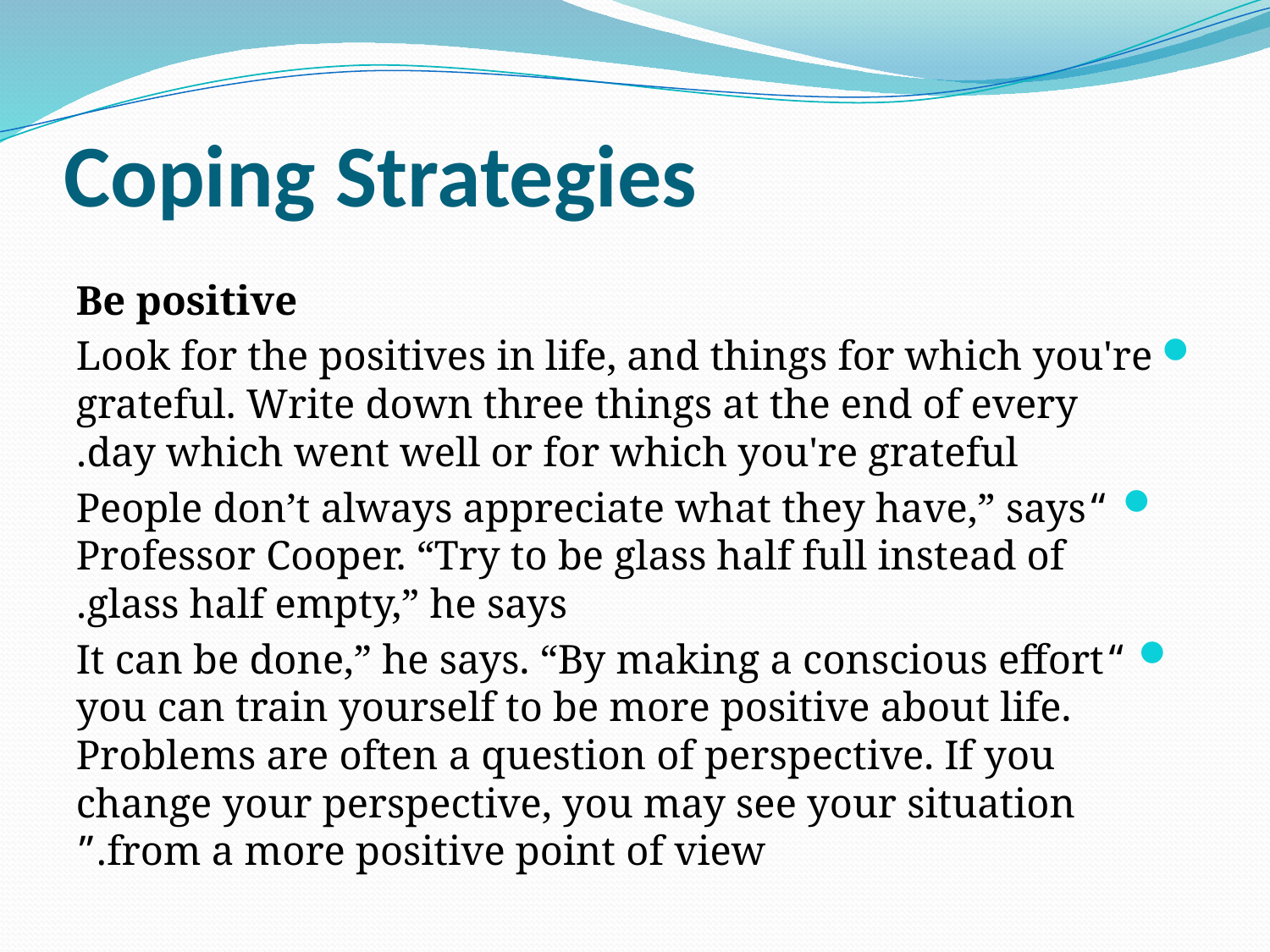

# Coping Strategies
Be positive
Look for the positives in life, and things for which you're grateful. Write down three things at the end of every day which went well or for which you're grateful.
“People don’t always appreciate what they have,” says Professor Cooper. “Try to be glass half full instead of glass half empty,” he says.
“It can be done,” he says. “By making a conscious effort you can train yourself to be more positive about life. Problems are often a question of perspective. If you change your perspective, you may see your situation from a more positive point of view.”